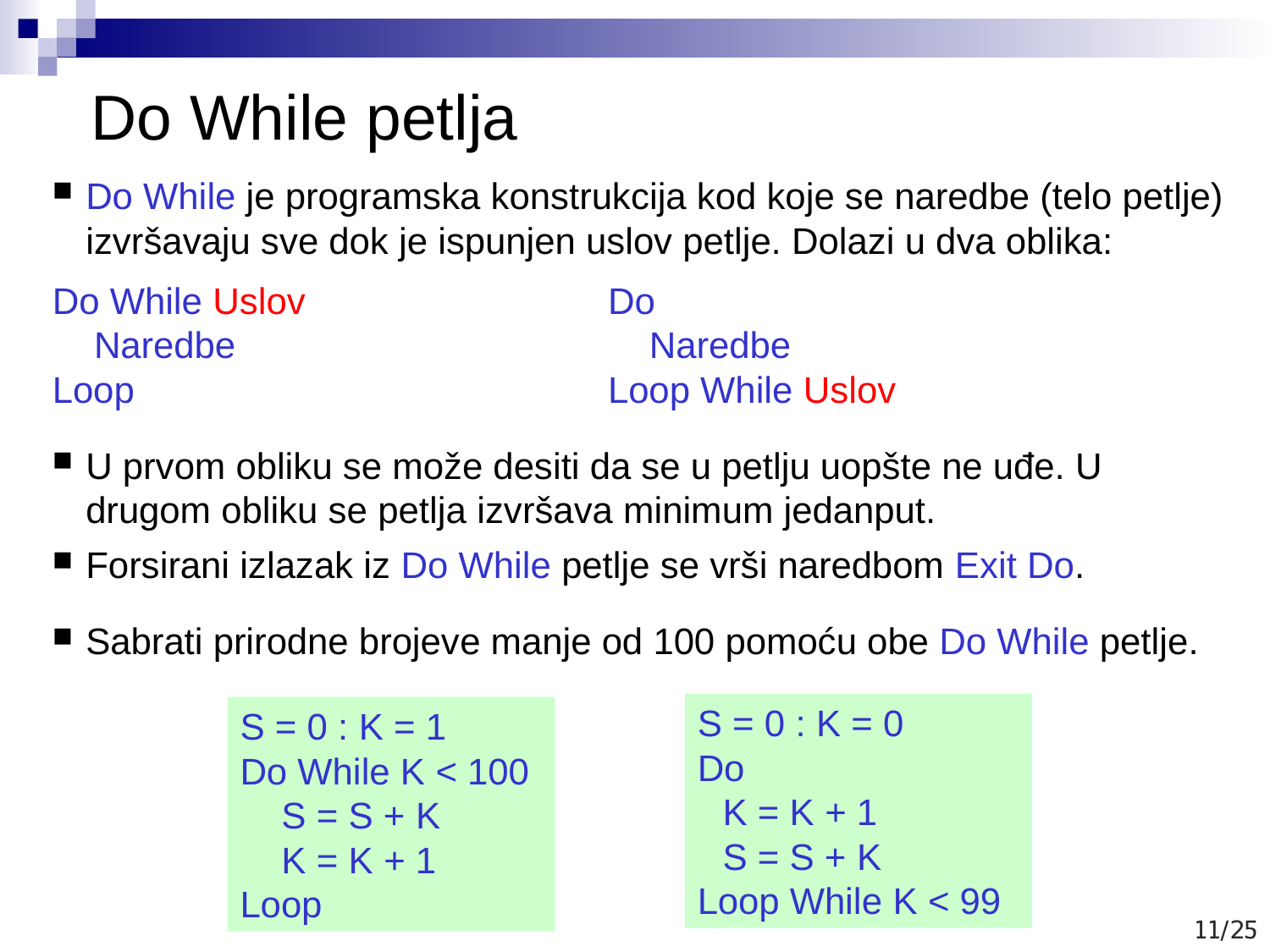

# Do While petlja
Do While je programska konstrukcija kod koje se naredbe (telo petlje) izvršavaju sve dok je ispunjen uslov petlje. Dolazi u dva oblika:
Do While Uslov			Do
    Naredbe			    Naredbe
Loop				Loop While Uslov

U prvom obliku se može desiti da se u petlju uopšte ne uđe. U drugom obliku se petlja izvršava minimum jedanput.
Forsirani izlazak iz Do While petlje se vrši naredbom Exit Do.
Sabrati prirodne brojeve manje od 100 pomoću obe Do While petlje.
S = 0 : K = 0
Do
	K = K + 1
	S = S + K
Loop While K < 99
S = 0 : K = 1
Do While K < 100
    S = S + K
    K = K + 1
Loop
11/25